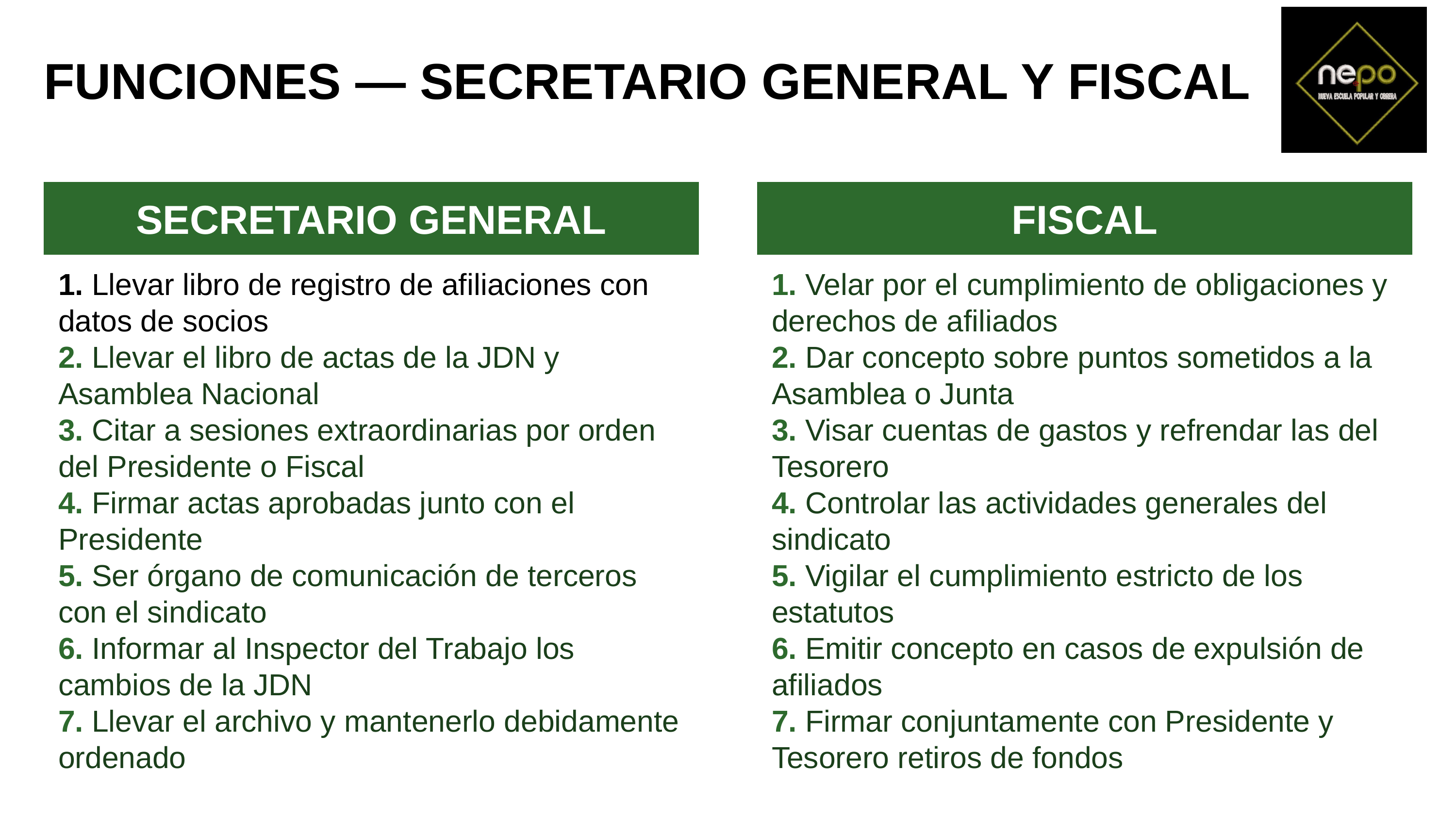

FUNCIONES — SECRETARIO GENERAL Y FISCAL

SECRETARIO GENERAL

FISCAL

1. Llevar libro de registro de afiliaciones con datos de socios

1. Velar por el cumplimiento de obligaciones y derechos de afiliados

2. Llevar el libro de actas de la JDN y Asamblea Nacional

2. Dar concepto sobre puntos sometidos a la Asamblea o Junta

3. Citar a sesiones extraordinarias por orden del Presidente o Fiscal

3. Visar cuentas de gastos y refrendar las del Tesorero

4. Firmar actas aprobadas junto con el Presidente

4. Controlar las actividades generales del sindicato

5. Ser órgano de comunicación de terceros con el sindicato

5. Vigilar el cumplimiento estricto de los estatutos

6. Informar al Inspector del Trabajo los cambios de la JDN

6. Emitir concepto en casos de expulsión de afiliados

7. Llevar el archivo y mantenerlo debidamente ordenado

7. Firmar conjuntamente con Presidente y Tesorero retiros de fondos